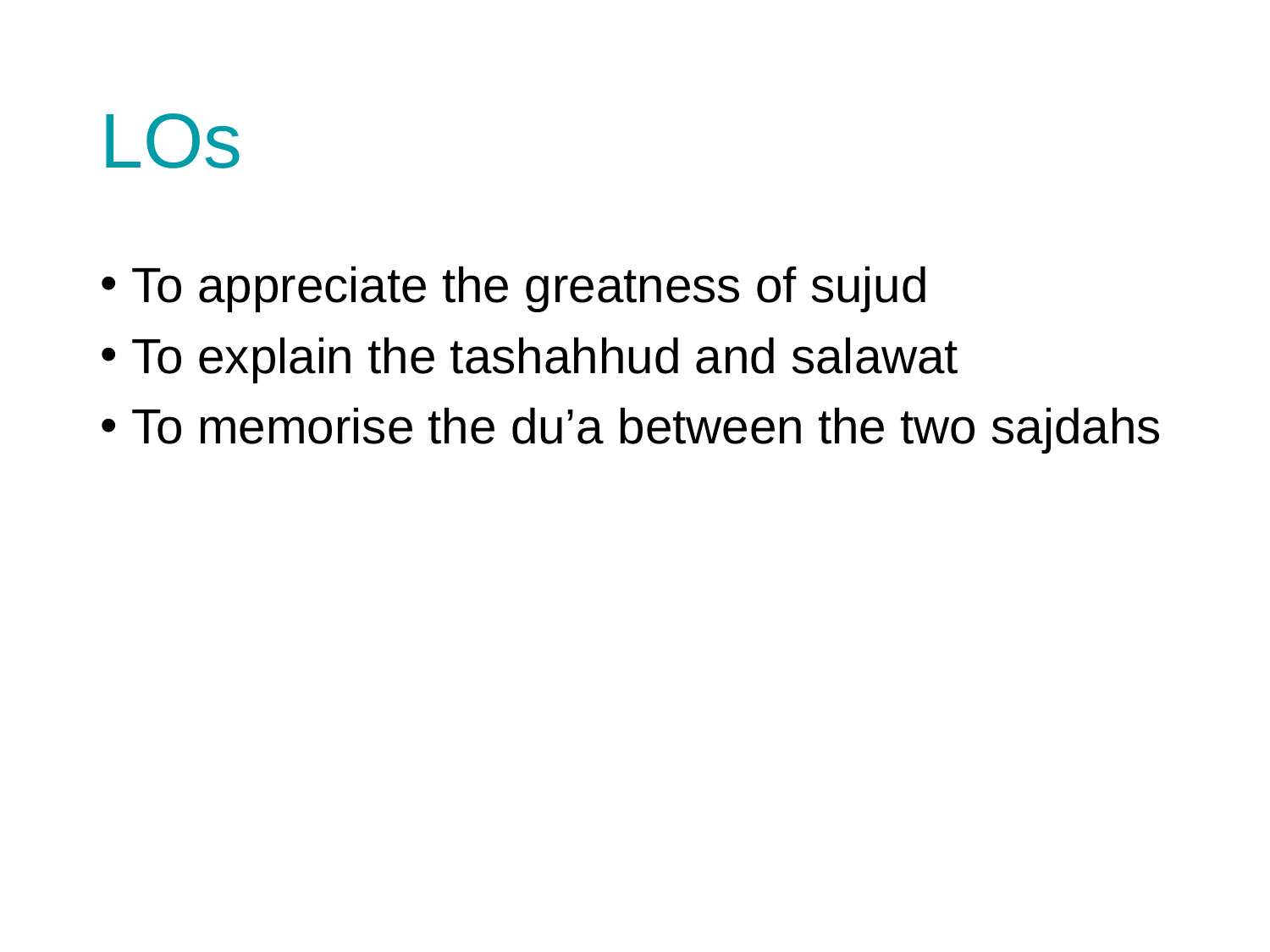

# LOs
To appreciate the greatness of sujud
To explain the tashahhud and salawat
To memorise the du’a between the two sajdahs